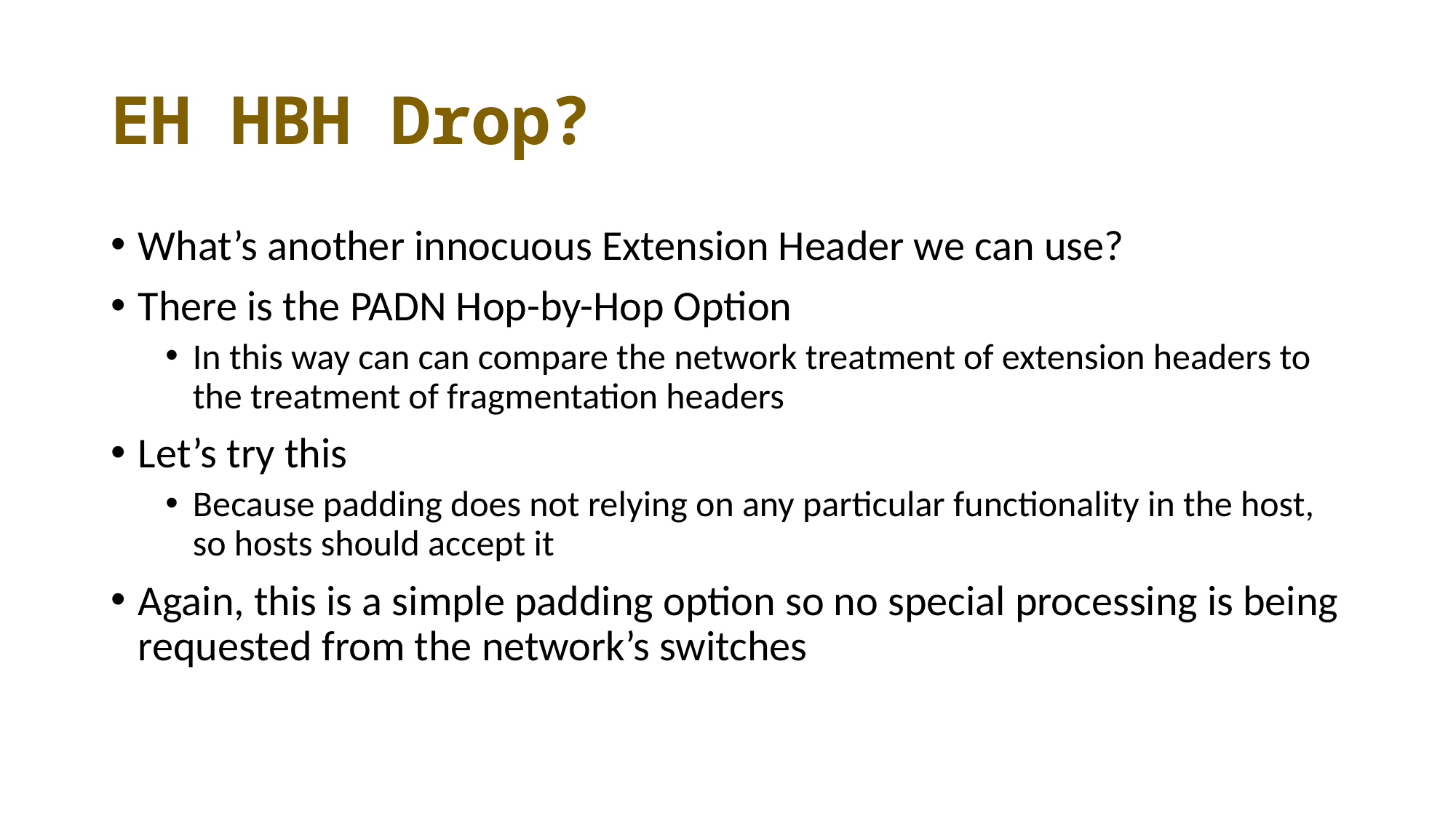

# EH HBH Drop?
What’s another innocuous Extension Header we can use?
There is the PADN Hop-by-Hop Option
In this way can can compare the network treatment of extension headers to the treatment of fragmentation headers
Let’s try this
Because padding does not relying on any particular functionality in the host, so hosts should accept it
Again, this is a simple padding option so no special processing is being requested from the network’s switches